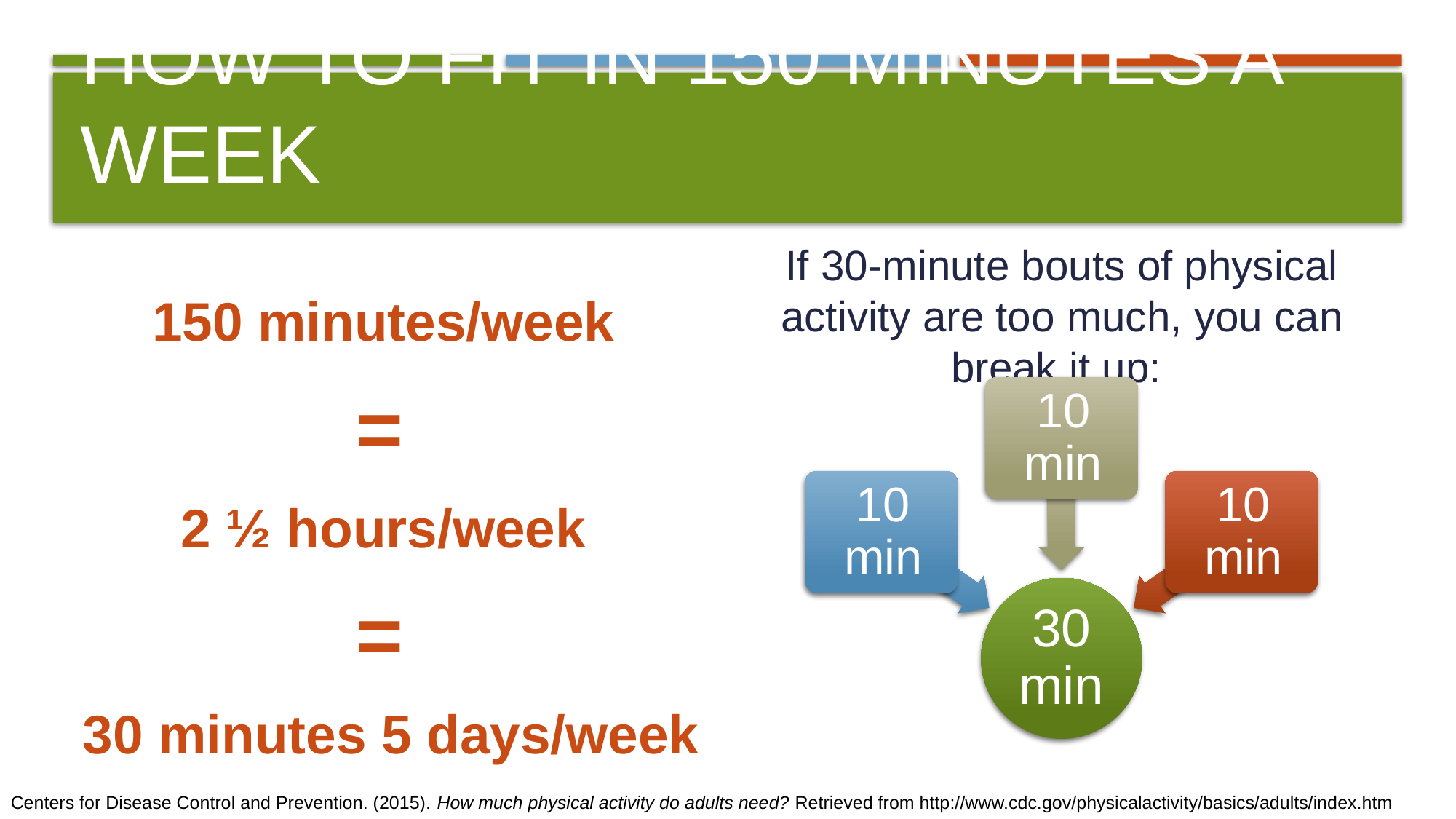

# How to fit in 150 minutes a week
If 30-minute bouts of physical activity are too much, you can break it up:

150 minutes/week
=
2 ½ hours/week
=
30 minutes 5 days/week
30 min
10 min
10 min
10 min
Centers for Disease Control and Prevention. (2015). How much physical activity do adults need? Retrieved from http://www.cdc.gov/physicalactivity/basics/adults/index.htm